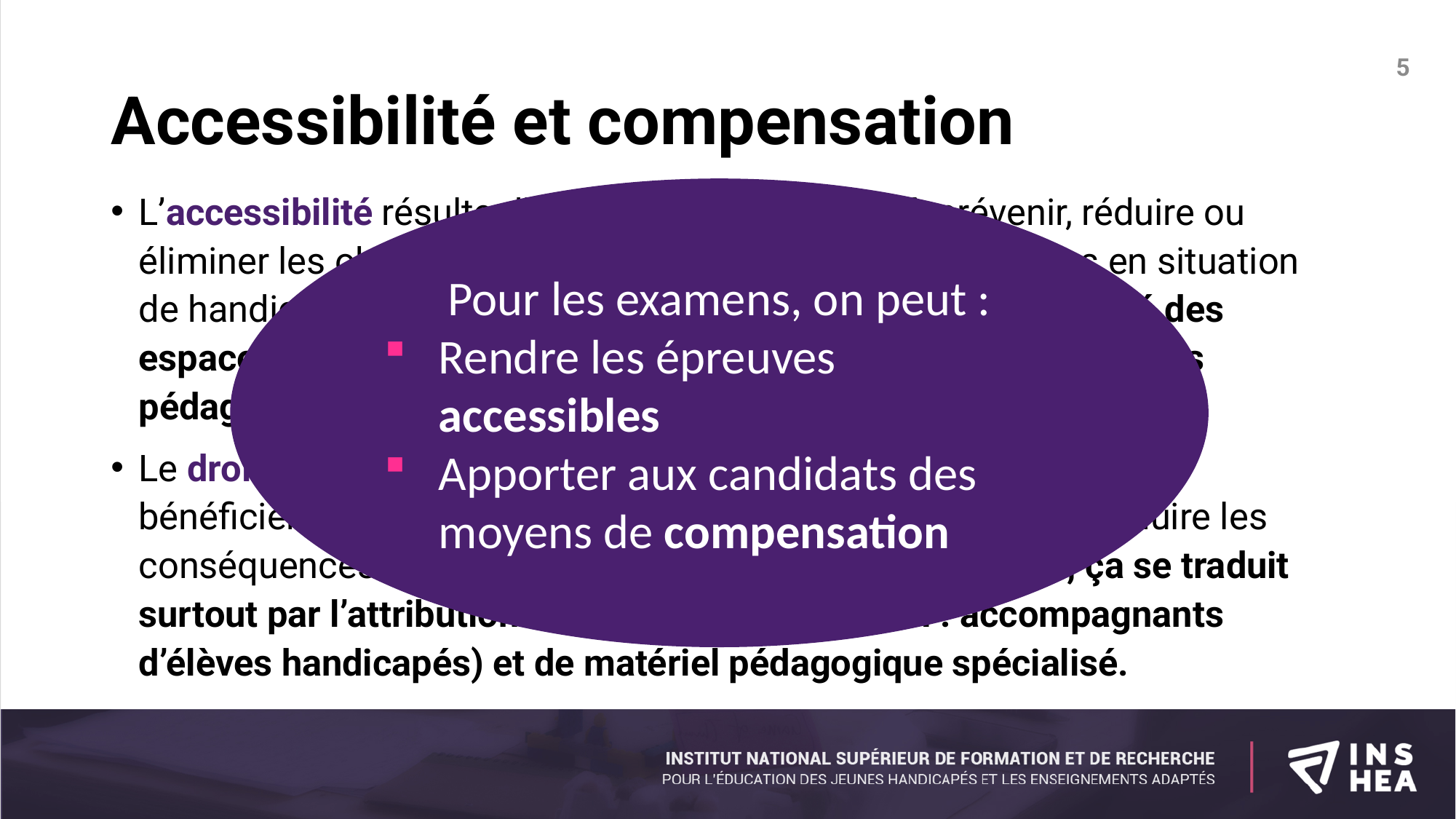

# Accessibilité et compensation
5
L’accessibilité résulte d’une action qui cherche à prévenir, réduire ou éliminer les obstacles dans l’environnement des personnes en situation de handicap. Pour la scolarisation, c’est d’abord l’accessibilité des espaces mais aussi l’accessibilité du savoir, des environnements pédagogiques et des méthodes d’enseignement.
Le droit à compensation permet aux personnes handicapées de bénéficier de moyens (matériels, financiers, humains) pour réduire les conséquences de leurs déficiences. Pour la scolarisation, ça se traduit surtout par l’attribution d’aides humaines (AESH : accompagnants d’élèves handicapés) et de matériel pédagogique spécialisé.
Pour les examens, on peut :
Rendre les épreuves accessibles
Apporter aux candidats des moyens de compensation